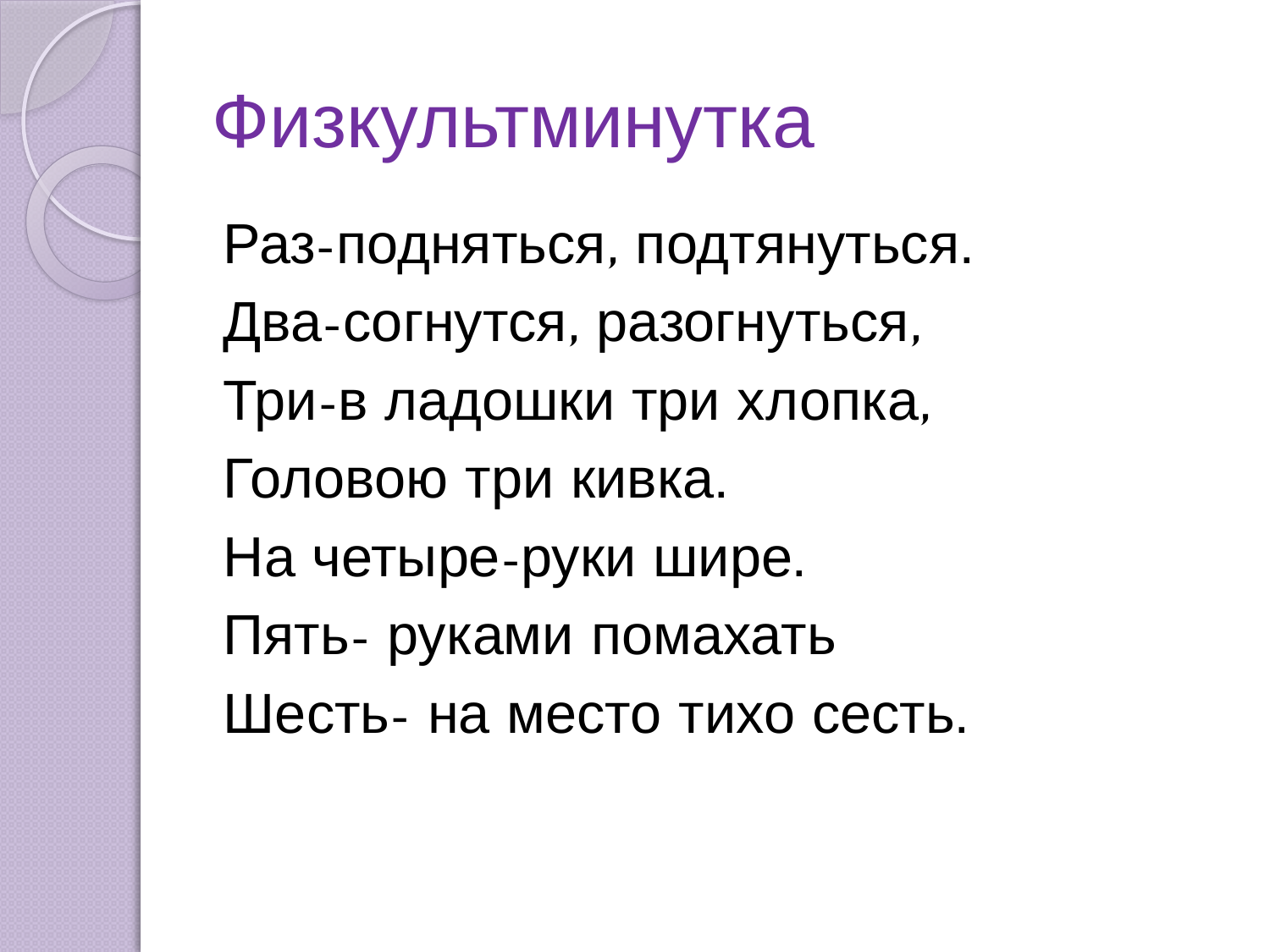

# Физкультминутка
Раз-подняться, подтянуться.
Два-согнутся, разогнуться,
Три-в ладошки три хлопка,
Головою три кивка.
На четыре-руки шире.
Пять- руками помахать
Шесть- на место тихо сесть.